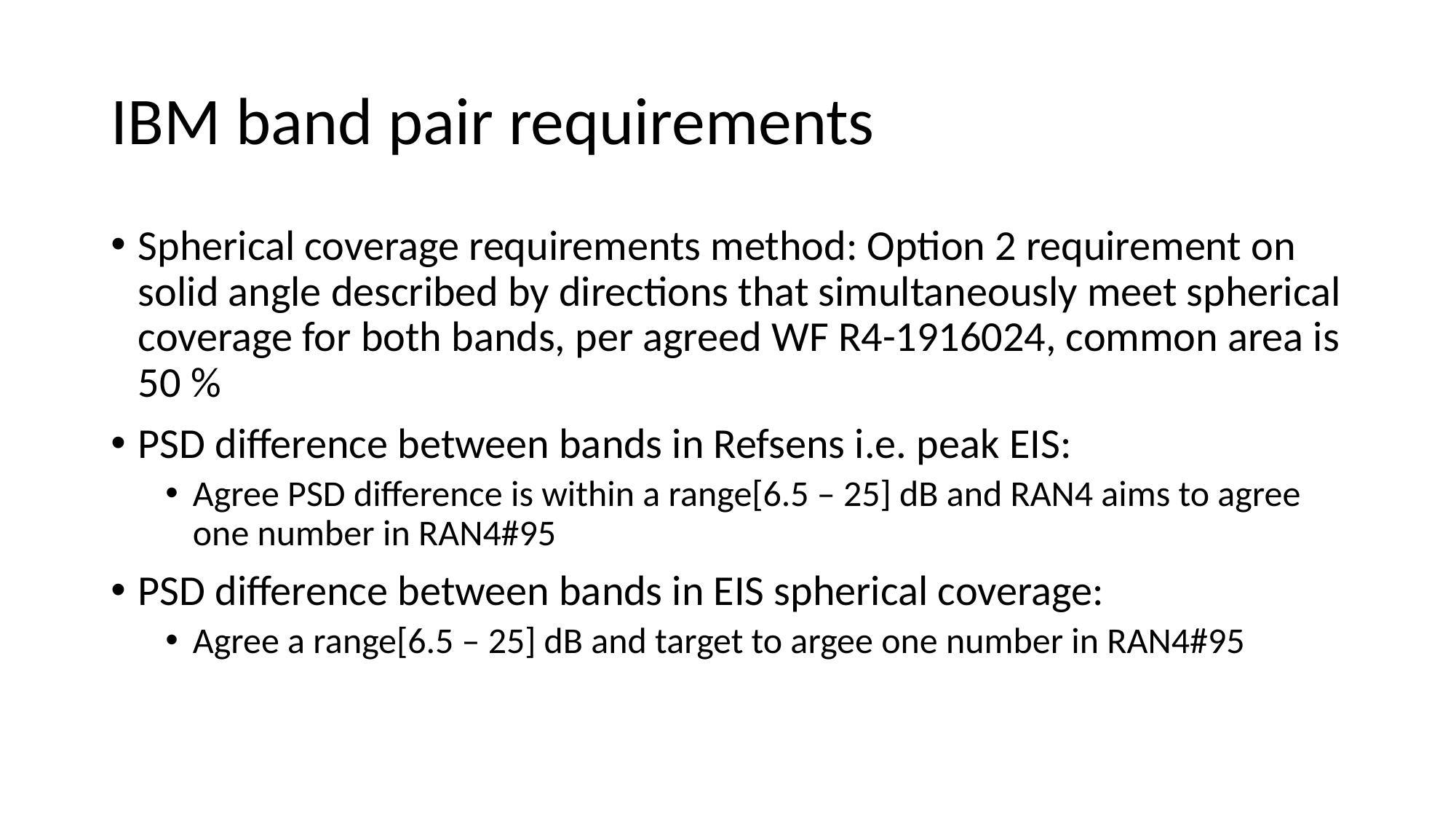

# IBM band pair requirements
Spherical coverage requirements method: Option 2 requirement on solid angle described by directions that simultaneously meet spherical coverage for both bands, per agreed WF R4-1916024, common area is 50 %
PSD difference between bands in Refsens i.e. peak EIS:
Agree PSD difference is within a range[6.5 – 25] dB and RAN4 aims to agree one number in RAN4#95
PSD difference between bands in EIS spherical coverage:
Agree a range[6.5 – 25] dB and target to argee one number in RAN4#95